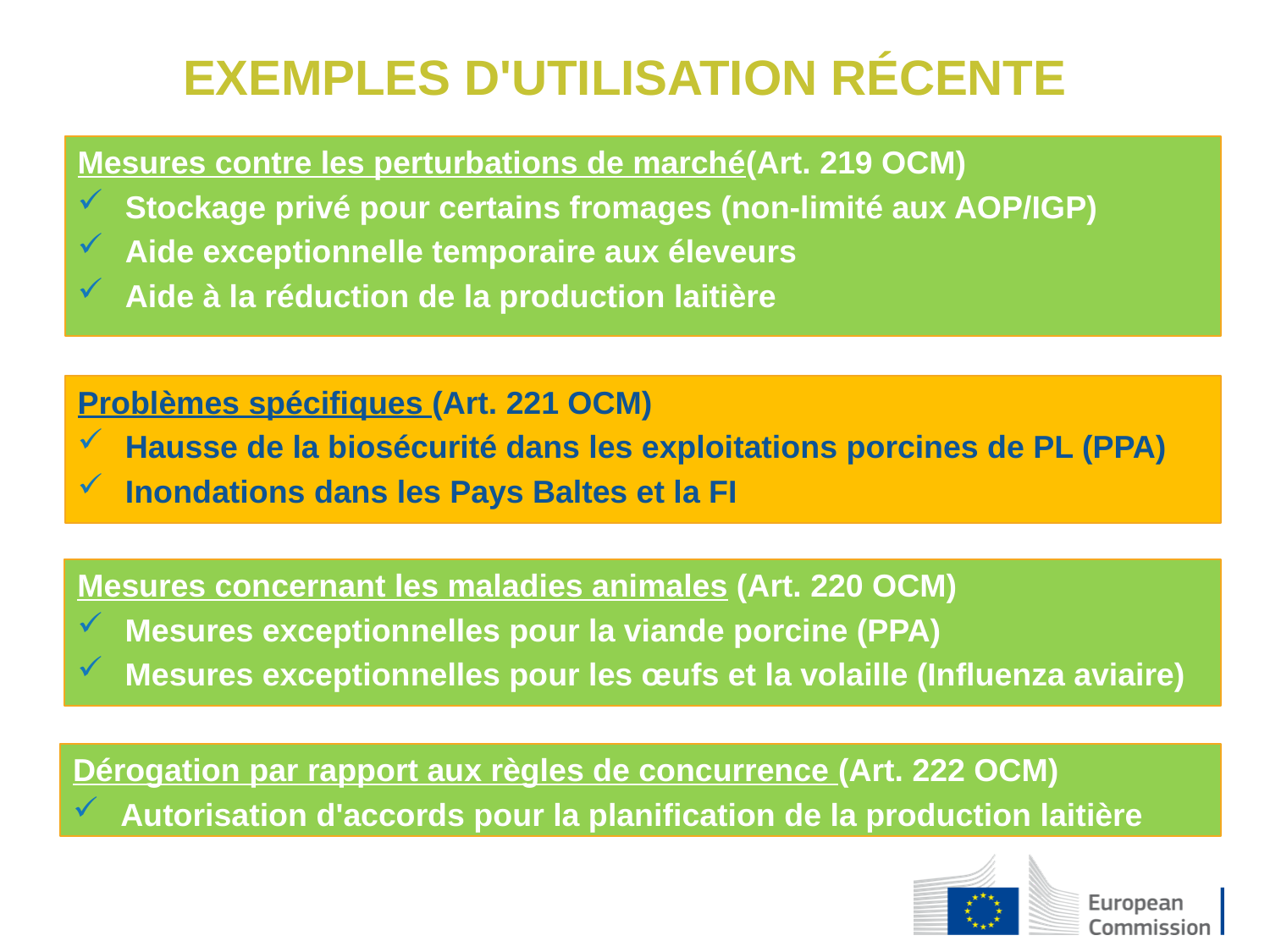

Exemples d'Utilisation récente
Mesures contre les perturbations de marché(Art. 219 OCM)
Stockage privé pour certains fromages (non-limité aux AOP/IGP)
Aide exceptionnelle temporaire aux éleveurs
Aide à la réduction de la production laitière
Problèmes spécifiques (Art. 221 OCM)
Hausse de la biosécurité dans les exploitations porcines de PL (PPA)
Inondations dans les Pays Baltes et la FI
Mesures concernant les maladies animales (Art. 220 OCM)
Mesures exceptionnelles pour la viande porcine (PPA)
Mesures exceptionnelles pour les œufs et la volaille (Influenza aviaire)
Dérogation par rapport aux règles de concurrence (Art. 222 OCM)
Autorisation d'accords pour la planification de la production laitière